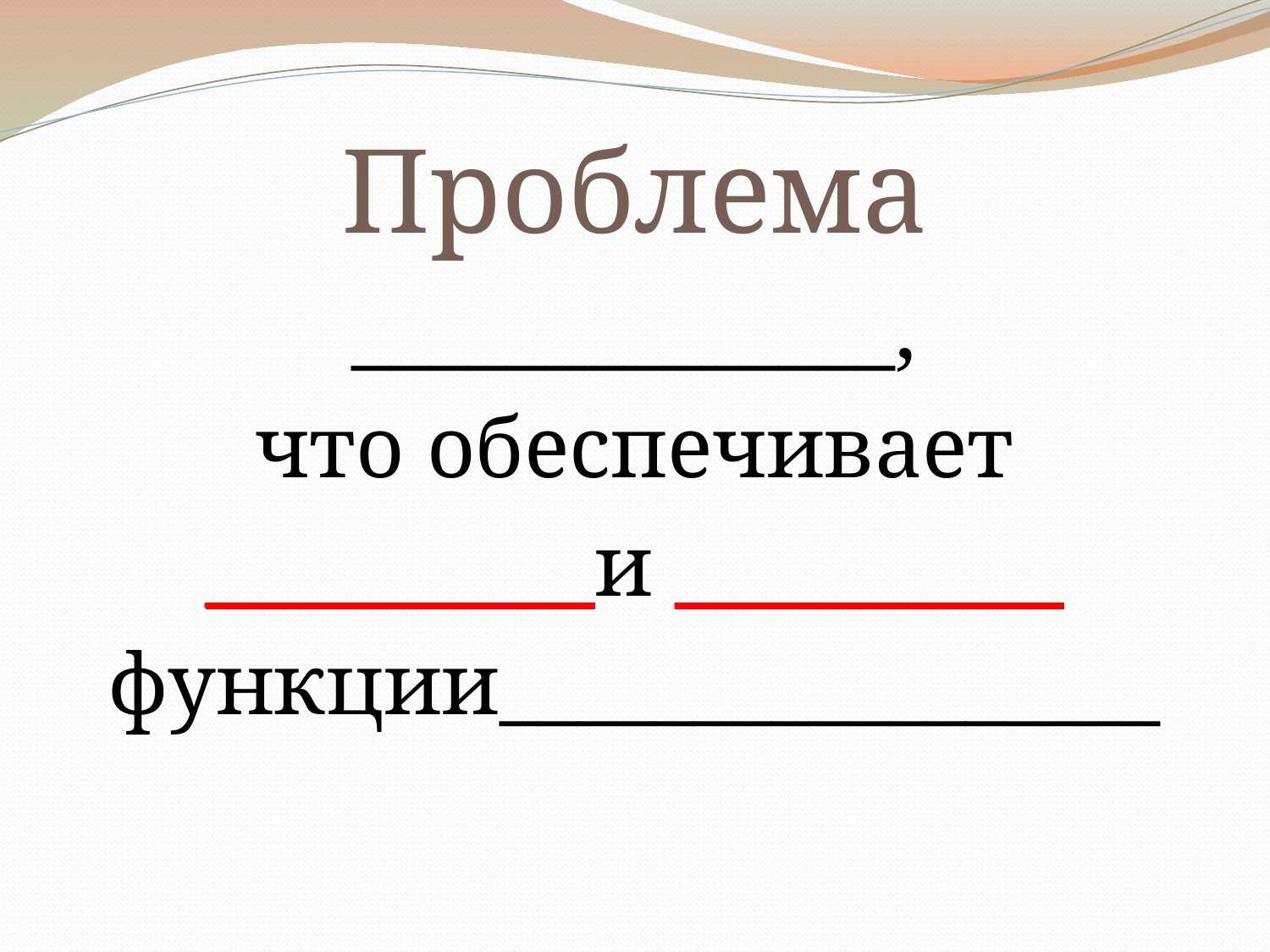

# Проблема
______________,
что обеспечивает
__________и __________
функции_________________